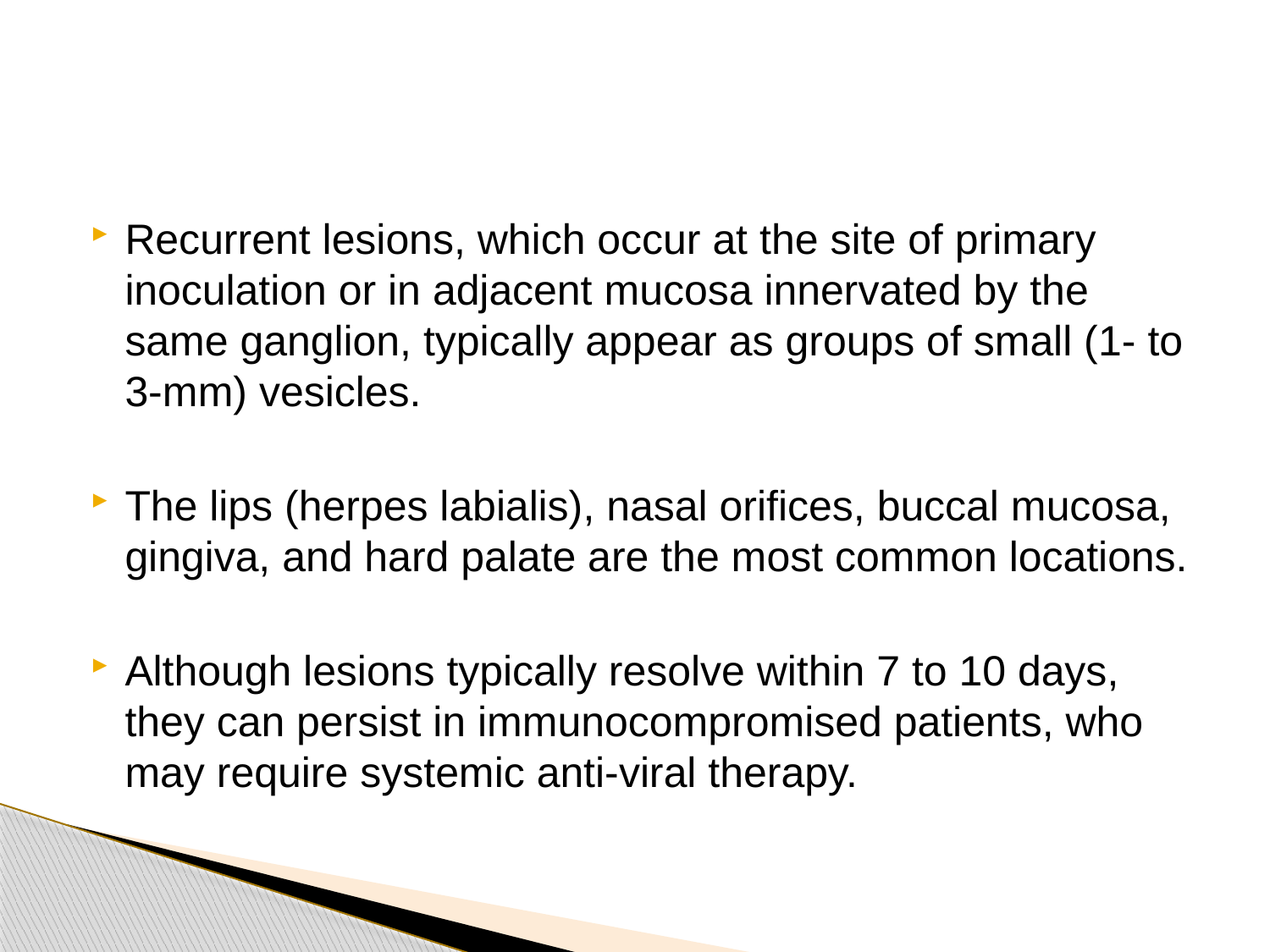

Recurrent lesions, which occur at the site of primary inoculation or in adjacent mucosa innervated by the same ganglion, typically appear as groups of small (1- to 3-mm) vesicles.

The lips (herpes labialis), nasal orifices, buccal mucosa, gingiva, and hard palate are the most common locations.

Although lesions typically resolve within 7 to 10 days, they can persist in immunocompromised patients, who may require systemic anti-viral therapy.